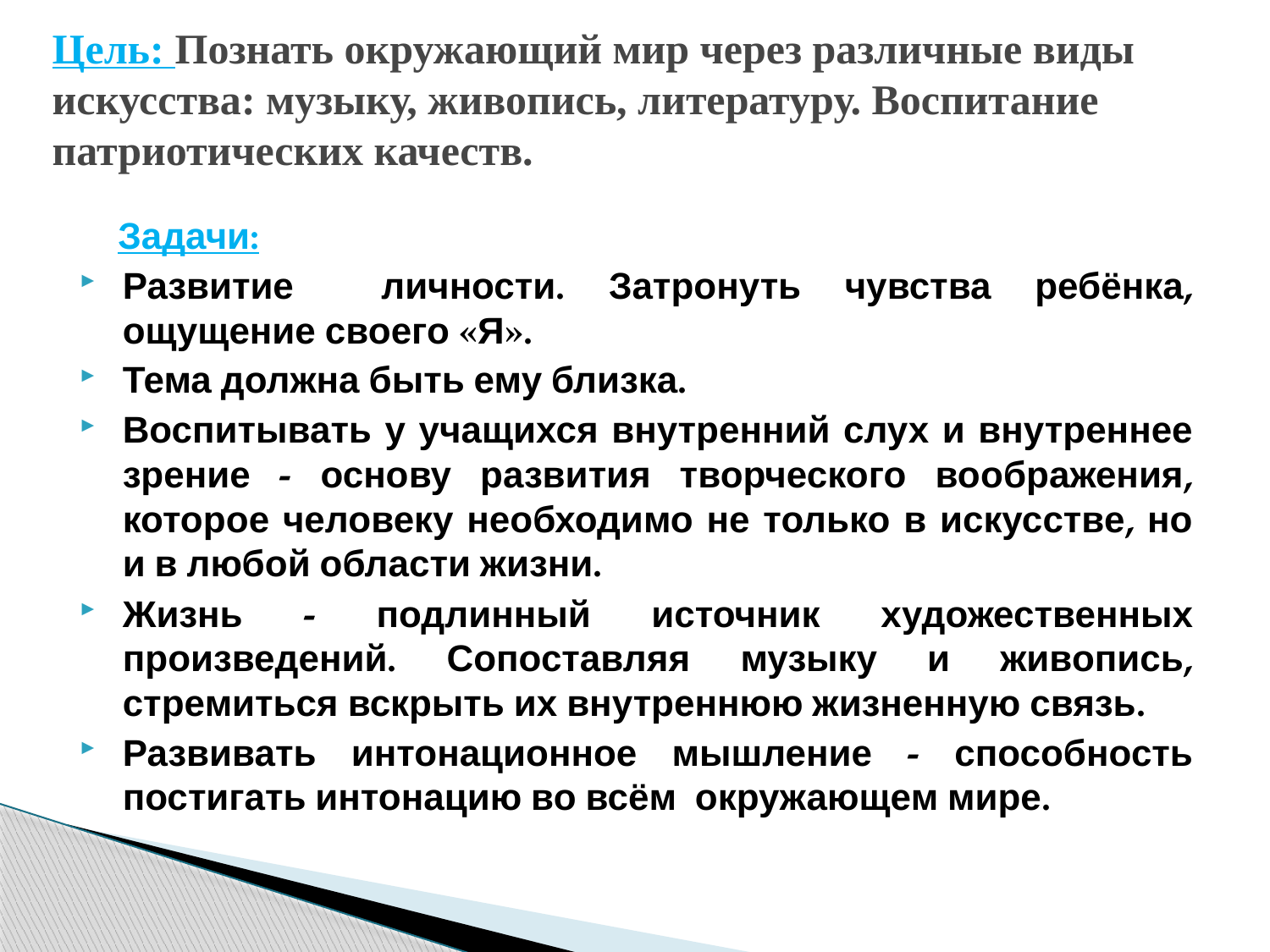

# Цель: Познать окружающий мир через различные виды искусства: музыку, живопись, литературу. Воспитание патриотических качеств.
   Задачи:
Развитие  личности. Затронуть чувства ребёнка, ощущение своего «Я».
Тема должна быть ему близка.
Воспитывать у учащихся внутренний слух и внутреннее зрение - основу развития творческого воображения, которое человеку необходимо не только в искусстве, но и в любой области жизни.
Жизнь - подлинный источник художественных произведений. Сопоставляя музыку и живопись, стремиться вскрыть их внутреннюю жизненную связь.
Развивать интонационное мышление - способность постигать интонацию во всём  окружающем мире.